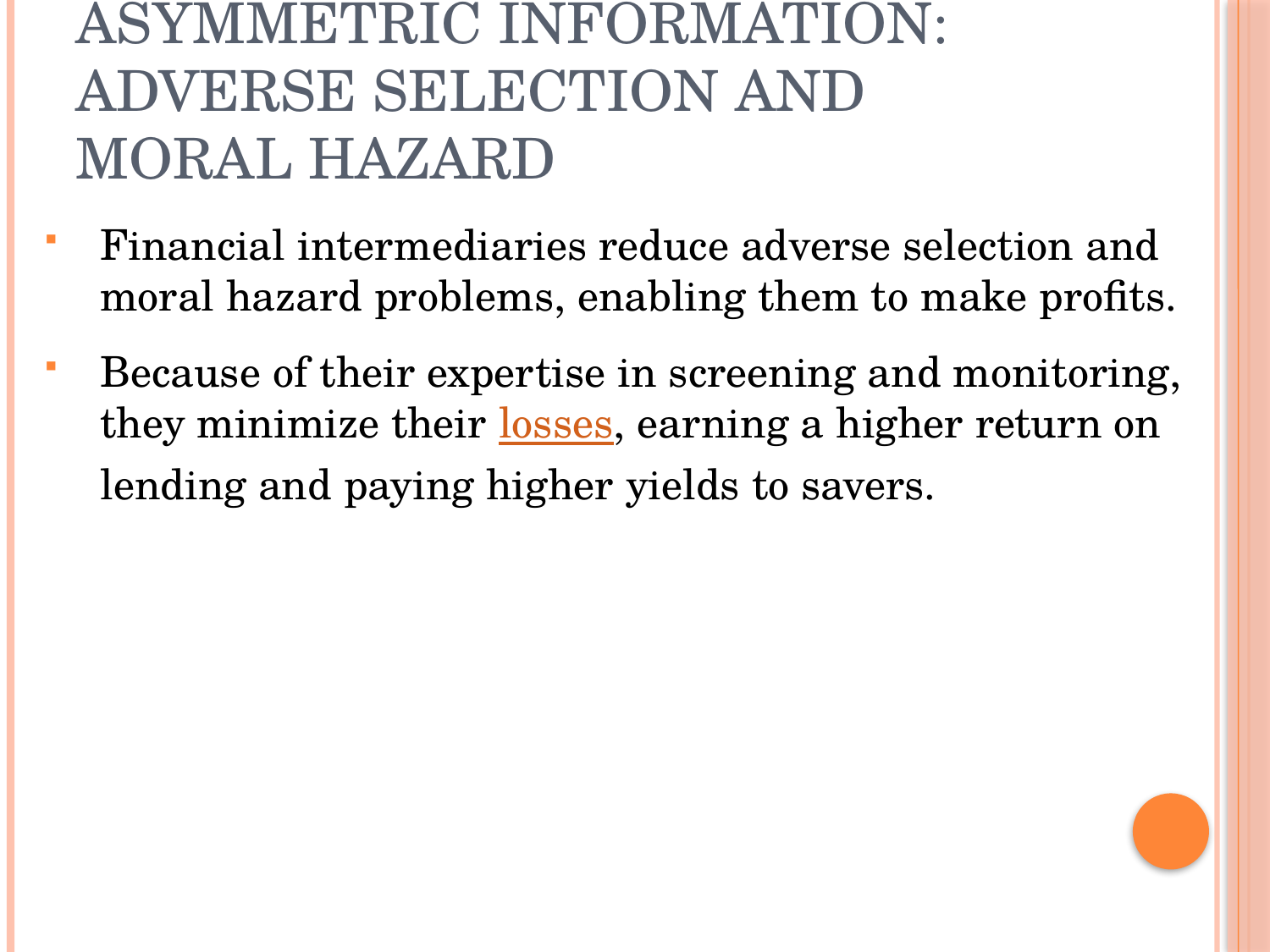

# Asymmetric Information: Adverse Selection and Moral Hazard
Financial intermediaries reduce adverse selection and moral hazard problems, enabling them to make profits.
Because of their expertise in screening and monitoring, they minimize their losses, earning a higher return on lending and paying higher yields to savers.